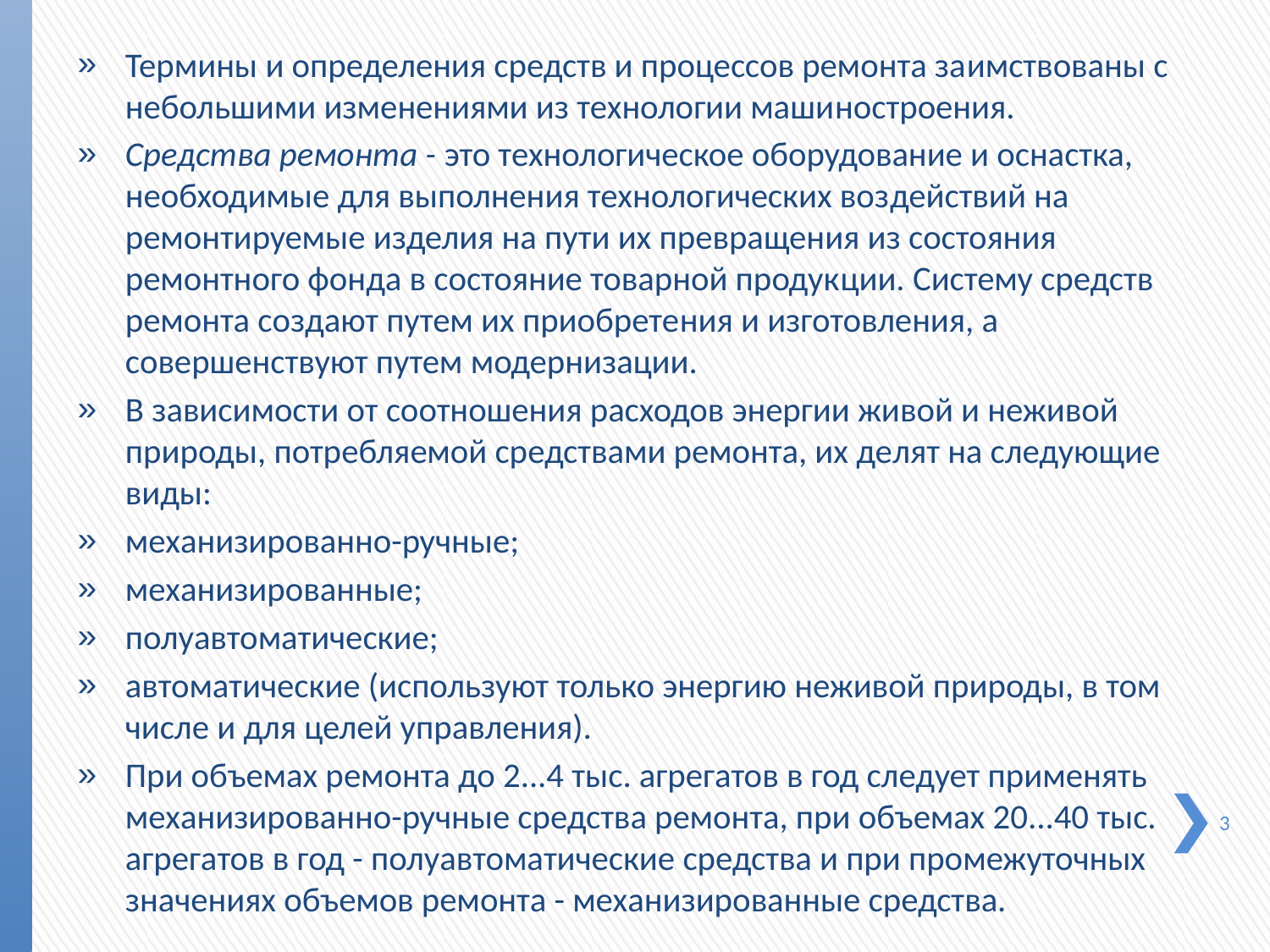

Термины и определения средств и процессов ремонта за­имствованы с небольшими изменениями из технологии маши­ностроения.
Средства ремонта - это технологическое оборудование и оснастка, необходимые для выполнения технологических воз­действий на ремонтируемые изделия на пути их превращения из состояния ремонтного фонда в состояние товарной продук­ции. Систему средств ремонта создают путем их приобрете­ния и изготовления, а совершенствуют путем модернизации.
В зависимости от соотношения расходов энергии живой и неживой природы, потребляемой средствами ремонта, их де­лят на следующие виды:
механизированно-ручные;
механизированные;
полуавтоматические;
автоматические (используют только энергию неживой природы, в том числе и для целей управления).
При объемах ремонта до 2...4 тыс. агрегатов в год следует применять механизированно-ручные средства ремонта, при объемах 20...40 тыс. агрегатов в год - полуавтоматические средства и при промежуточных значениях объемов ремонта - механизированные средства.

3